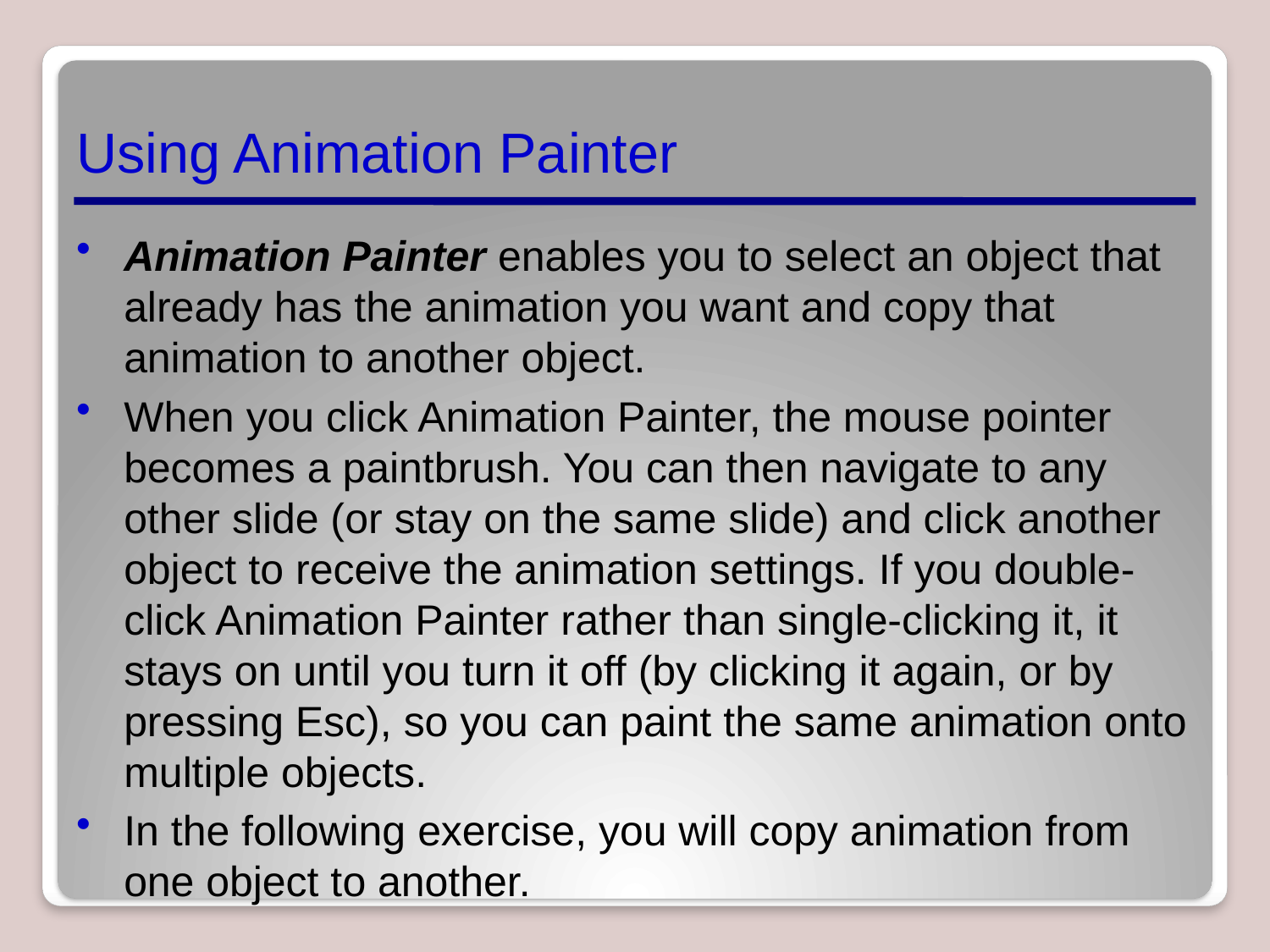

# Using Animation Painter
Animation Painter enables you to select an object that already has the animation you want and copy that animation to another object.
When you click Animation Painter, the mouse pointer becomes a paintbrush. You can then navigate to any other slide (or stay on the same slide) and click another object to receive the animation settings. If you double-click Animation Painter rather than single-clicking it, it stays on until you turn it off (by clicking it again, or by pressing Esc), so you can paint the same animation onto multiple objects.
In the following exercise, you will copy animation from one object to another.